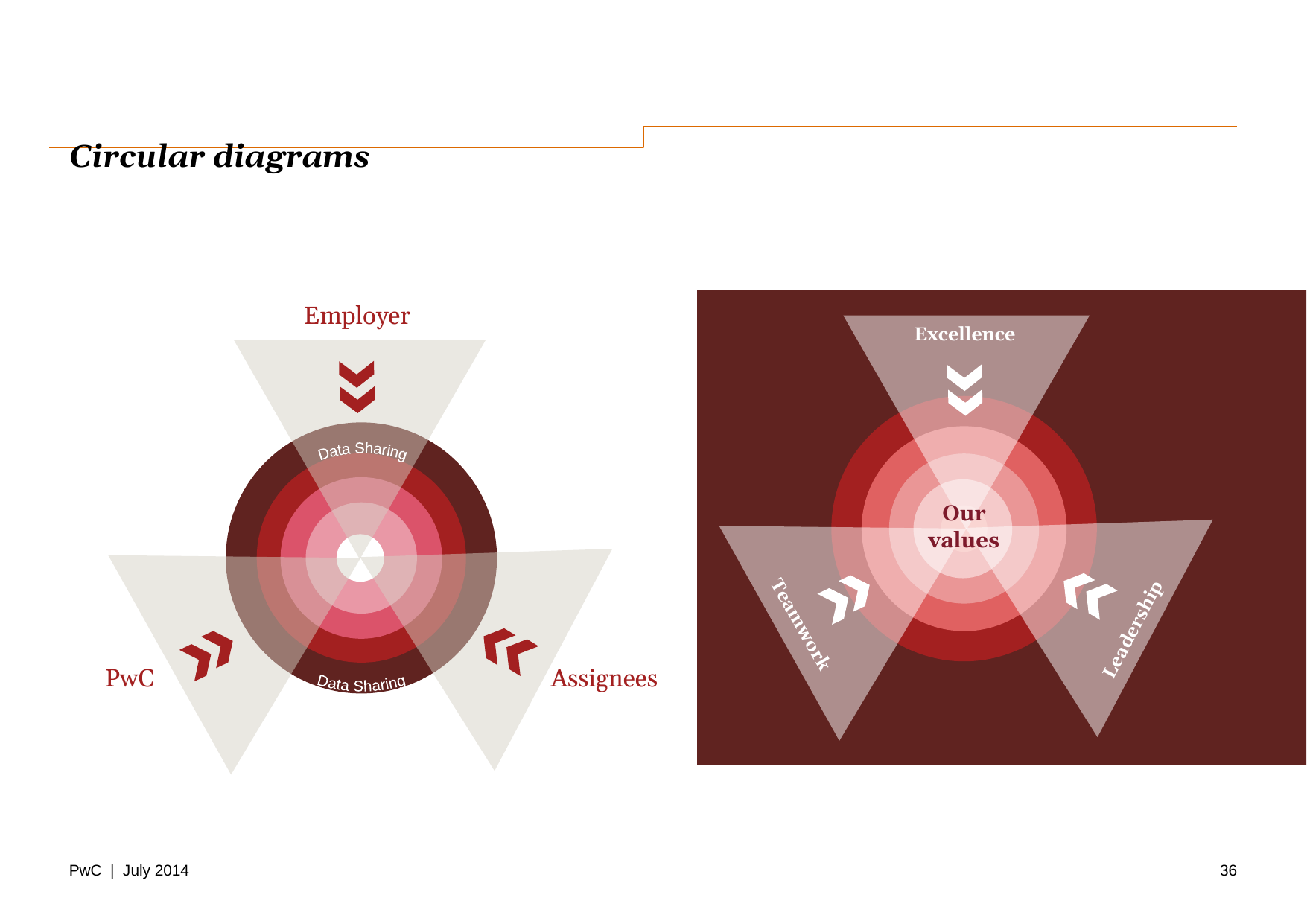

# Circular diagrams

Employer

Excellence

Data Sharing

Data Sharing

Our
values

Teamwork
Leadership

PwC
Assignees
36